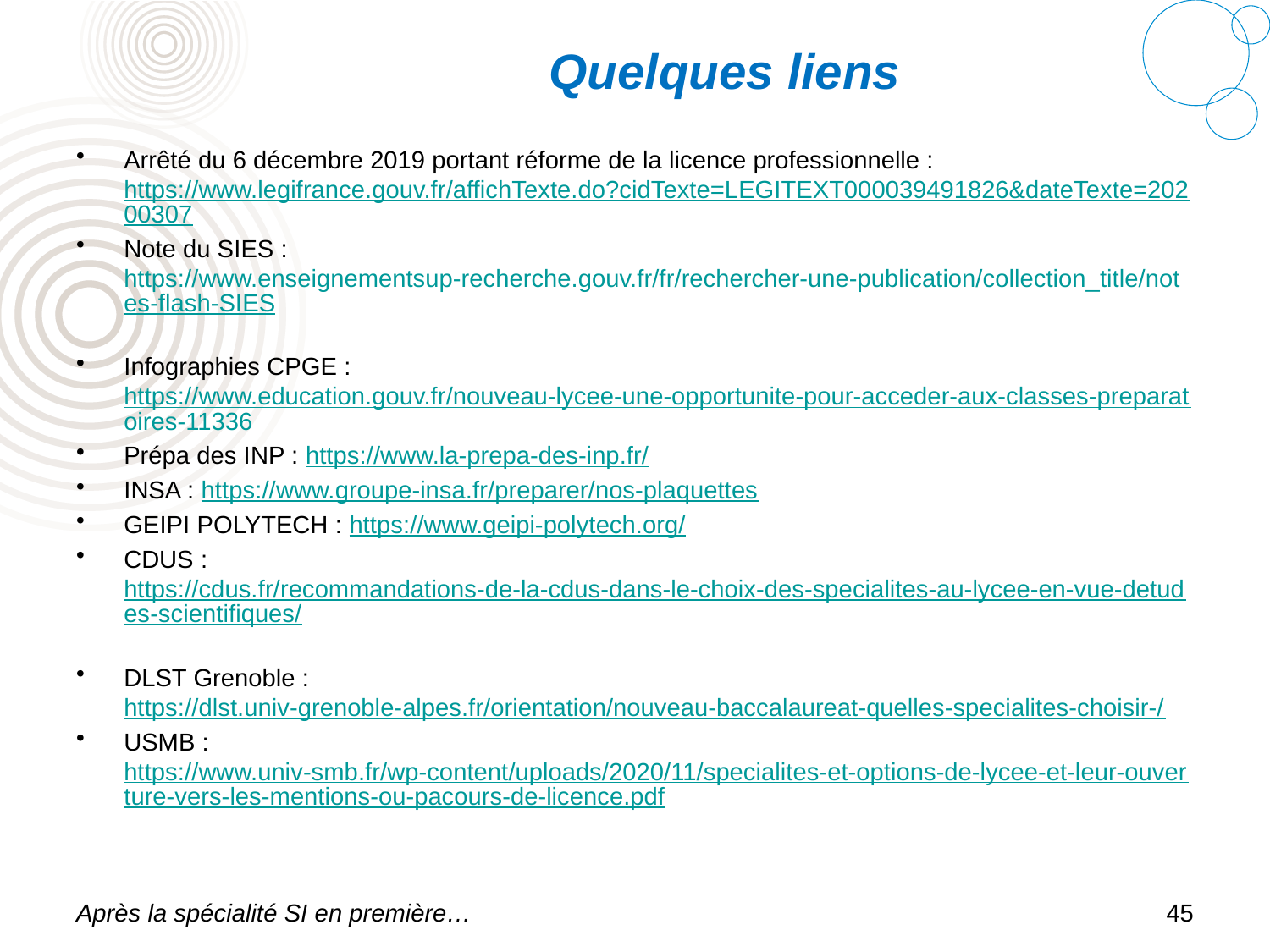

# Quelques liens
Arrêté du 6 décembre 2019 portant réforme de la licence professionnelle : https://www.legifrance.gouv.fr/affichTexte.do?cidTexte=LEGITEXT000039491826&dateTexte=20200307
Note du SIES : https://www.enseignementsup-recherche.gouv.fr/fr/rechercher-une-publication/collection_title/notes-flash-SIES
Infographies CPGE : https://www.education.gouv.fr/nouveau-lycee-une-opportunite-pour-acceder-aux-classes-preparatoires-11336
Prépa des INP : https://www.la-prepa-des-inp.fr/
INSA : https://www.groupe-insa.fr/preparer/nos-plaquettes
GEIPI POLYTECH : https://www.geipi-polytech.org/
CDUS : https://cdus.fr/recommandations-de-la-cdus-dans-le-choix-des-specialites-au-lycee-en-vue-detudes-scientifiques/
DLST Grenoble : https://dlst.univ-grenoble-alpes.fr/orientation/nouveau-baccalaureat-quelles-specialites-choisir-/
USMB : https://www.univ-smb.fr/wp-content/uploads/2020/11/specialites-et-options-de-lycee-et-leur-ouverture-vers-les-mentions-ou-pacours-de-licence.pdf

Après la spécialité SI en première…
45